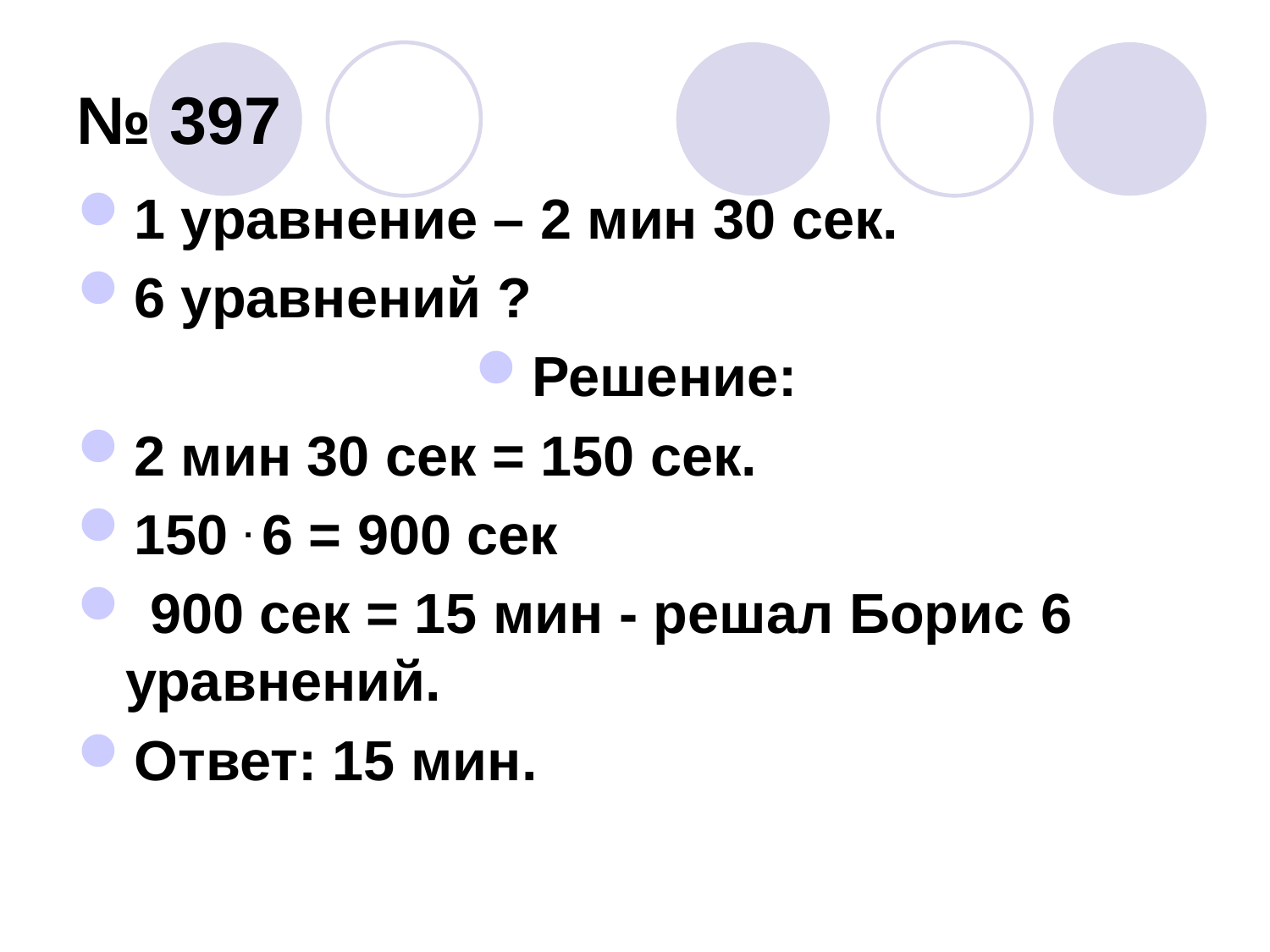

# № 397
1 уравнение – 2 мин 30 сек.
6 уравнений ?
Решение:
2 мин 30 сек = 150 сек.
150 . 6 = 900 сек
 900 сек = 15 мин - решал Борис 6 уравнений.
Ответ: 15 мин.